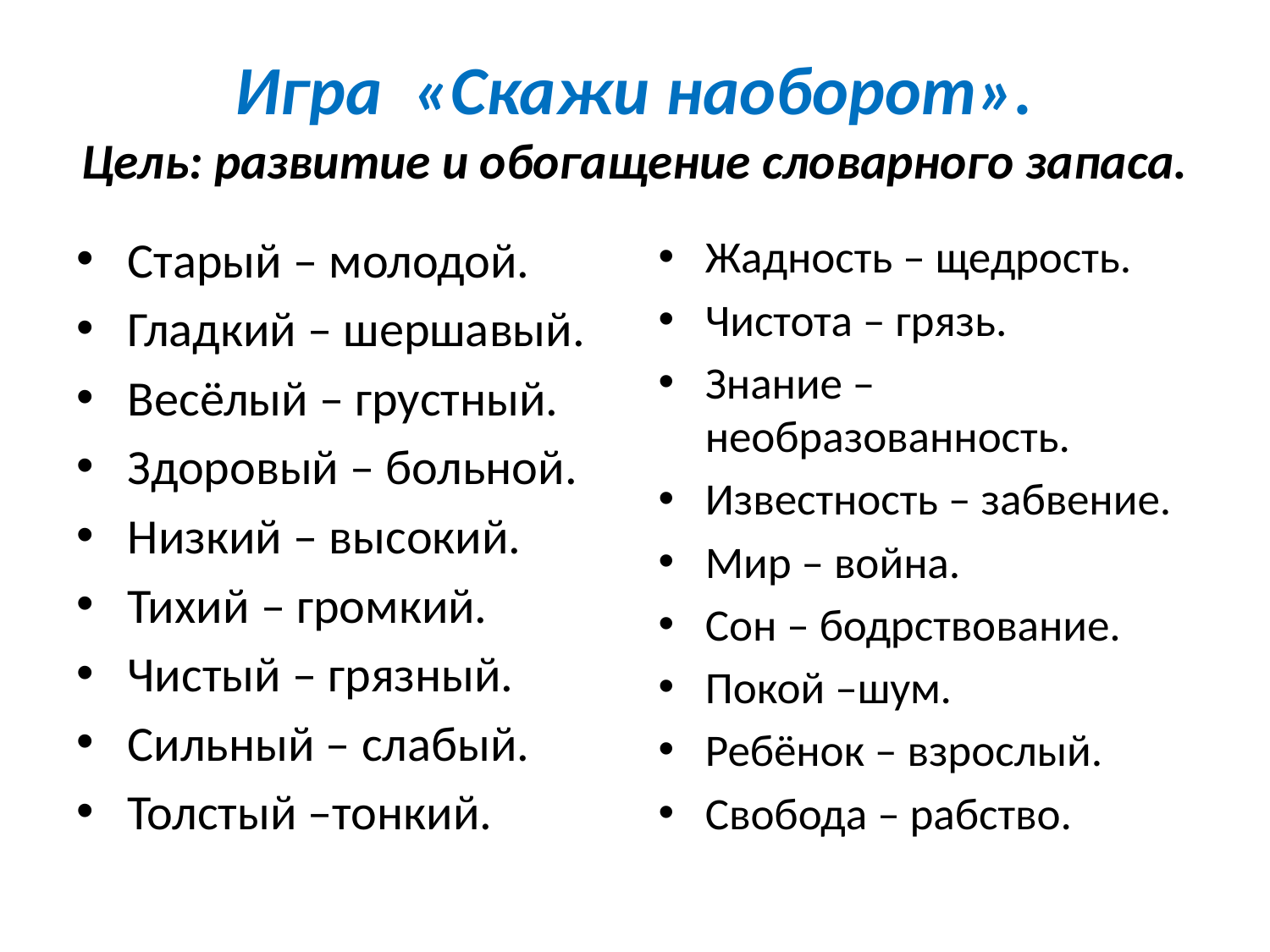

# Игра  «Скажи наоборот». Цель: развитие и обогащение словарного запаса.
Старый – молодой.
Гладкий – шершавый.
Весёлый – грустный.
Здоровый – больной.
Низкий – высокий.
Тихий – громкий.
Чистый – грязный.
Сильный – слабый.
Толстый –тонкий.
Жадность – щедрость.
Чистота – грязь.
Знание – необразованность.
Известность – забвение.
Мир – война.
Сон – бодрствование.
Покой –шум.
Ребёнок – взрослый.
Свобода – рабство.